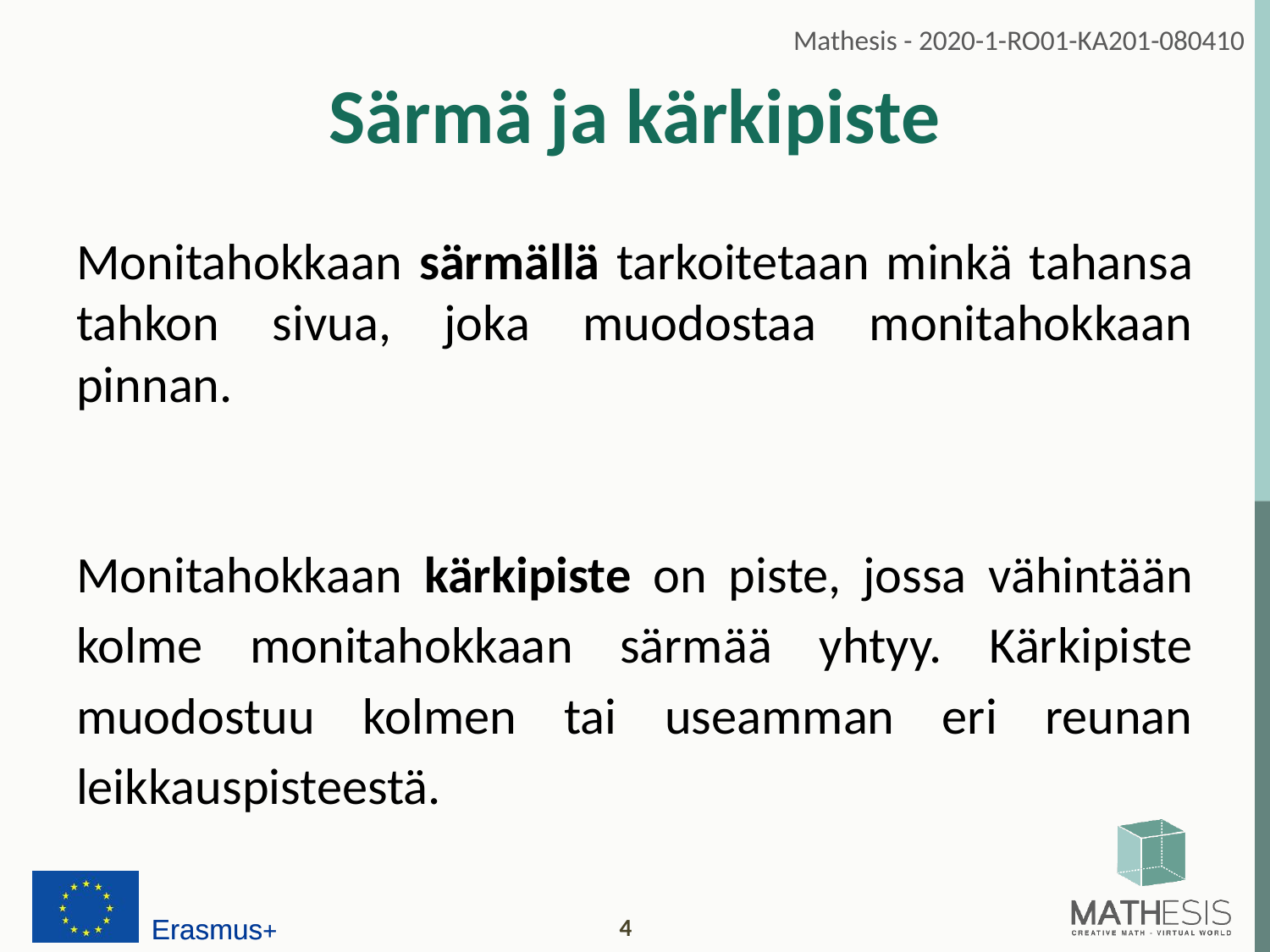

# Särmä ja kärkipiste
Monitahokkaan särmällä tarkoitetaan minkä tahansa tahkon sivua, joka muodostaa monitahokkaan pinnan.

Monitahokkaan kärkipiste on piste, jossa vähintään kolme monitahokkaan särmää yhtyy. Kärkipiste muodostuu kolmen tai useamman eri reunan leikkauspisteestä.